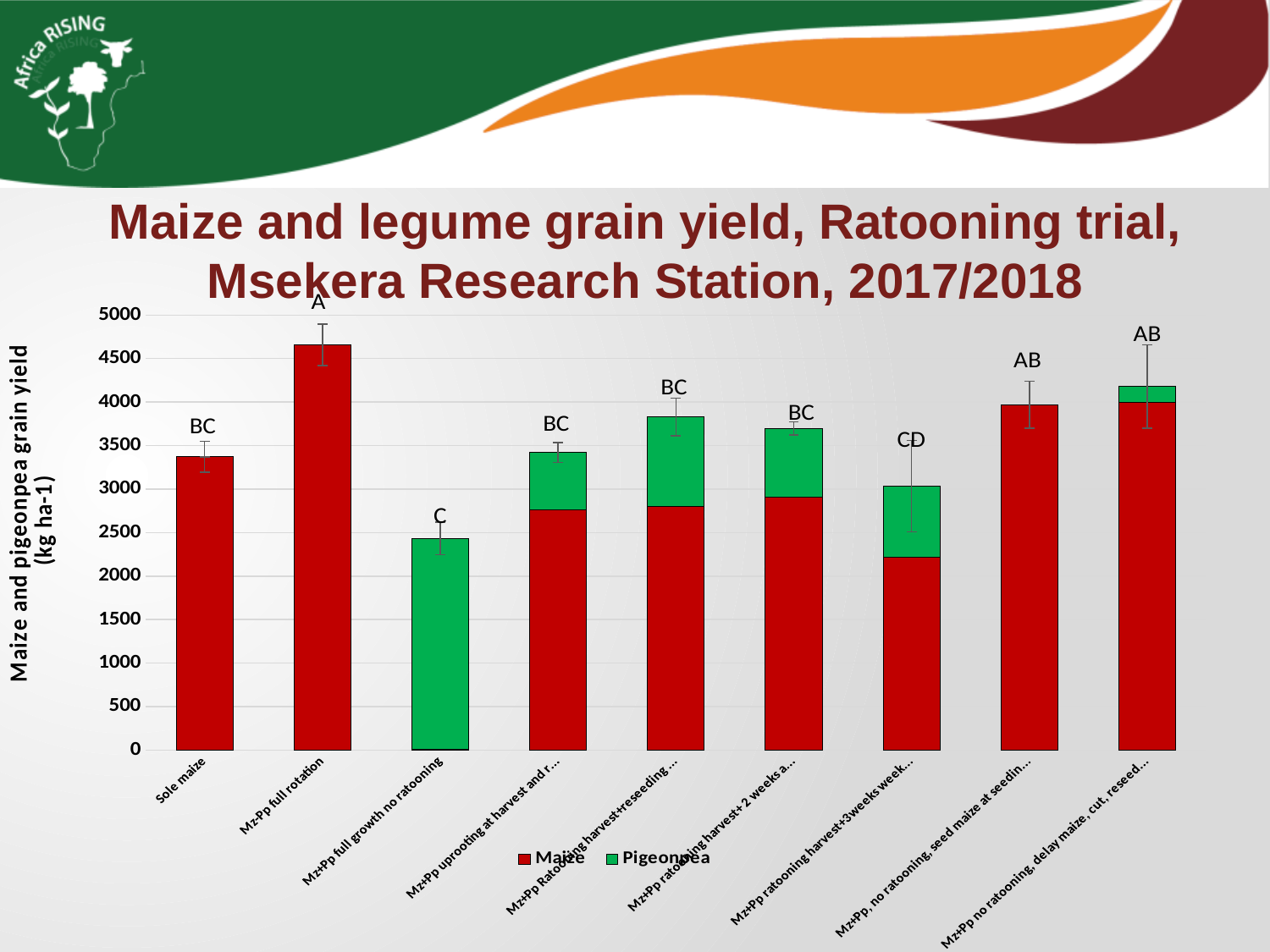

Maize and legume grain yield, Ratooning trial, Msekera Research Station, 2017/2018

### Chart

| Category | Maize | Pigeonpea |
|---|---|---|
| Sole maize | 3370.1244831530976 | 0.0001 |
| Mz-Pp full rotation | 4658.730579724261 | 0.0001 |
| Mz+Pp full growth no ratooning | 8.389030594385599 | 2424.7845183651075 |
| Mz+Pp uprooting at harvest and reseeding | 2765.8114940684272 | 653.4543616107148 |
| Mz+Pp Ratooning harvest+reseeding at planting | 2795.3362652994024 | 1032.8378080779776 |
| Mz+Pp ratooning harvest+ 2 weeks after seeding | 2904.3339729800377 | 792.1722412981378 |
| Mz+Pp ratooning harvest+3weeks weeks after seeding | 2212.3309923705337 | 822.4768918068557 |
| Mz+Pp, no ratooning, seed maize at seeding, cut 2weeks after seeding | 3969.0074768428594 | 0.0001 |
| Mz+Pp no ratooning, delay maize, cut, reseed Mz+Pp 2 weeks after planting window | 3991.7186002597136 | 185.8359611289761 |